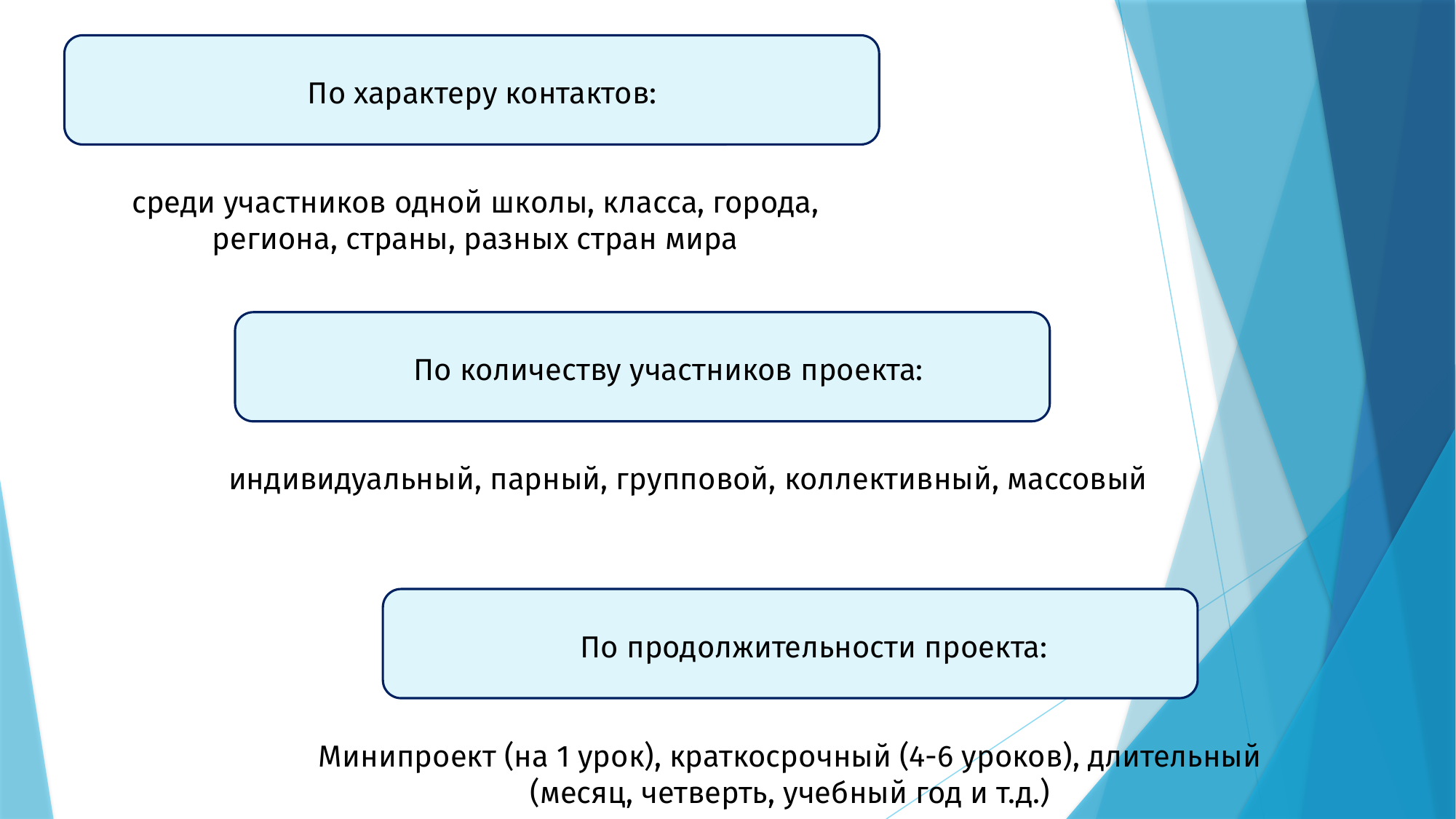

По характеру контактов:
среди участников одной школы, класса, города, региона, страны, разных стран мира

По количеству участников проекта:
индивидуальный, парный, групповой, коллективный, массовый

По продолжительности проекта:
Минипроект (на 1 урок), краткосрочный (4-6 уроков), длительный (месяц, четверть, учебный год и т.д.)